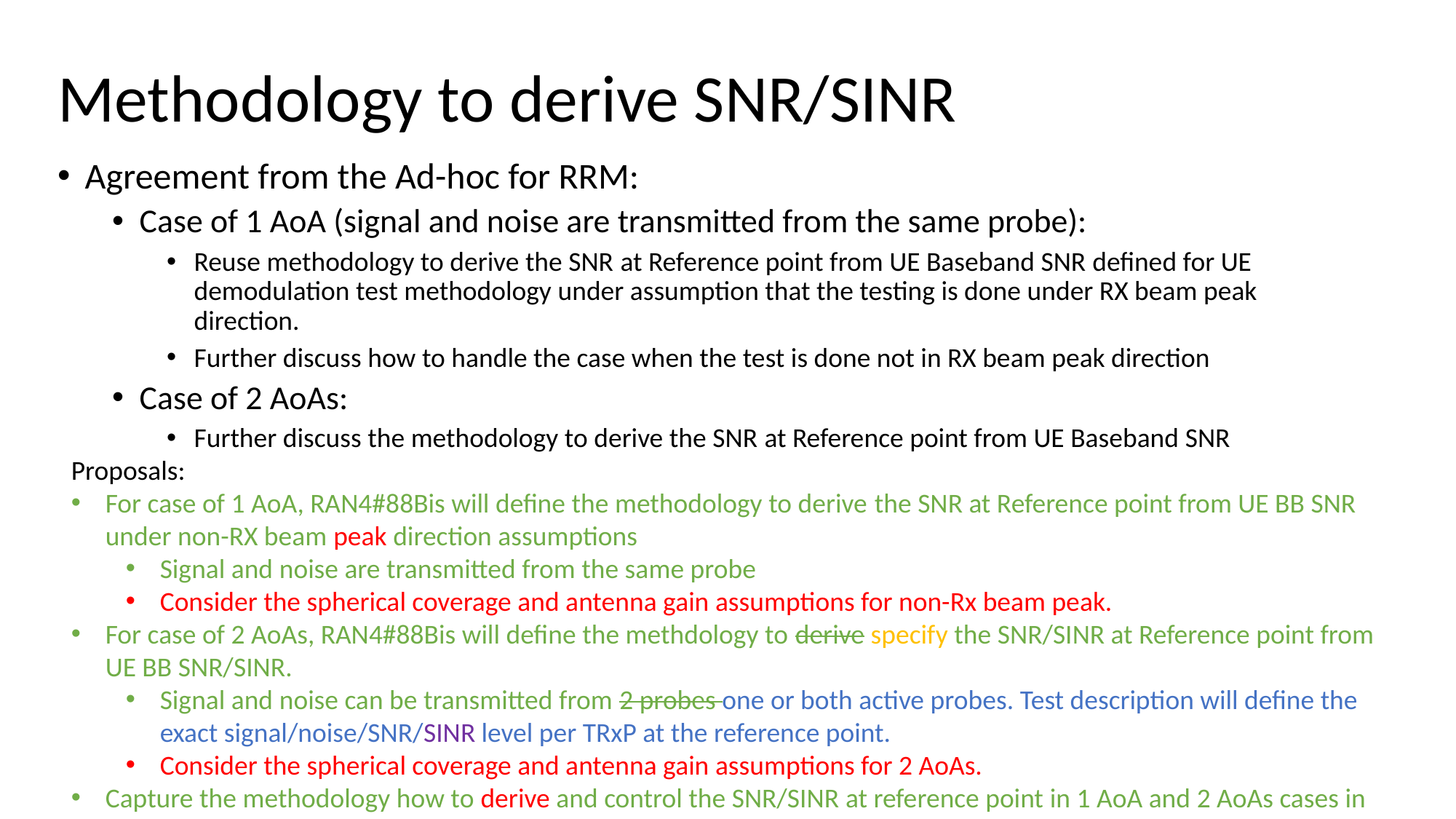

# Methodology to derive SNR/SINR
Agreement from the Ad-hoc for RRM:
Case of 1 AoA (signal and noise are transmitted from the same probe):
Reuse methodology to derive the SNR at Reference point from UE Baseband SNR defined for UE demodulation test methodology under assumption that the testing is done under RX beam peak direction.
Further discuss how to handle the case when the test is done not in RX beam peak direction
Case of 2 AoAs:
Further discuss the methodology to derive the SNR at Reference point from UE Baseband SNR
Proposals:
For case of 1 AoA, RAN4#88Bis will define the methodology to derive the SNR at Reference point from UE BB SNR under non-RX beam peak direction assumptions
Signal and noise are transmitted from the same probe
Consider the spherical coverage and antenna gain assumptions for non-Rx beam peak.
For case of 2 AoAs, RAN4#88Bis will define the methdology to derive specify the SNR/SINR at Reference point from UE BB SNR/SINR.
Signal and noise can be transmitted from 2 probes one or both active probes. Test description will define the exact signal/noise/SNR/SINR level per TRxP at the reference point.
Consider the spherical coverage and antenna gain assumptions for 2 AoAs.
Capture the methodology how to derive and control the SNR/SINR at reference point in 1 AoA and 2 AoAs cases in TR.